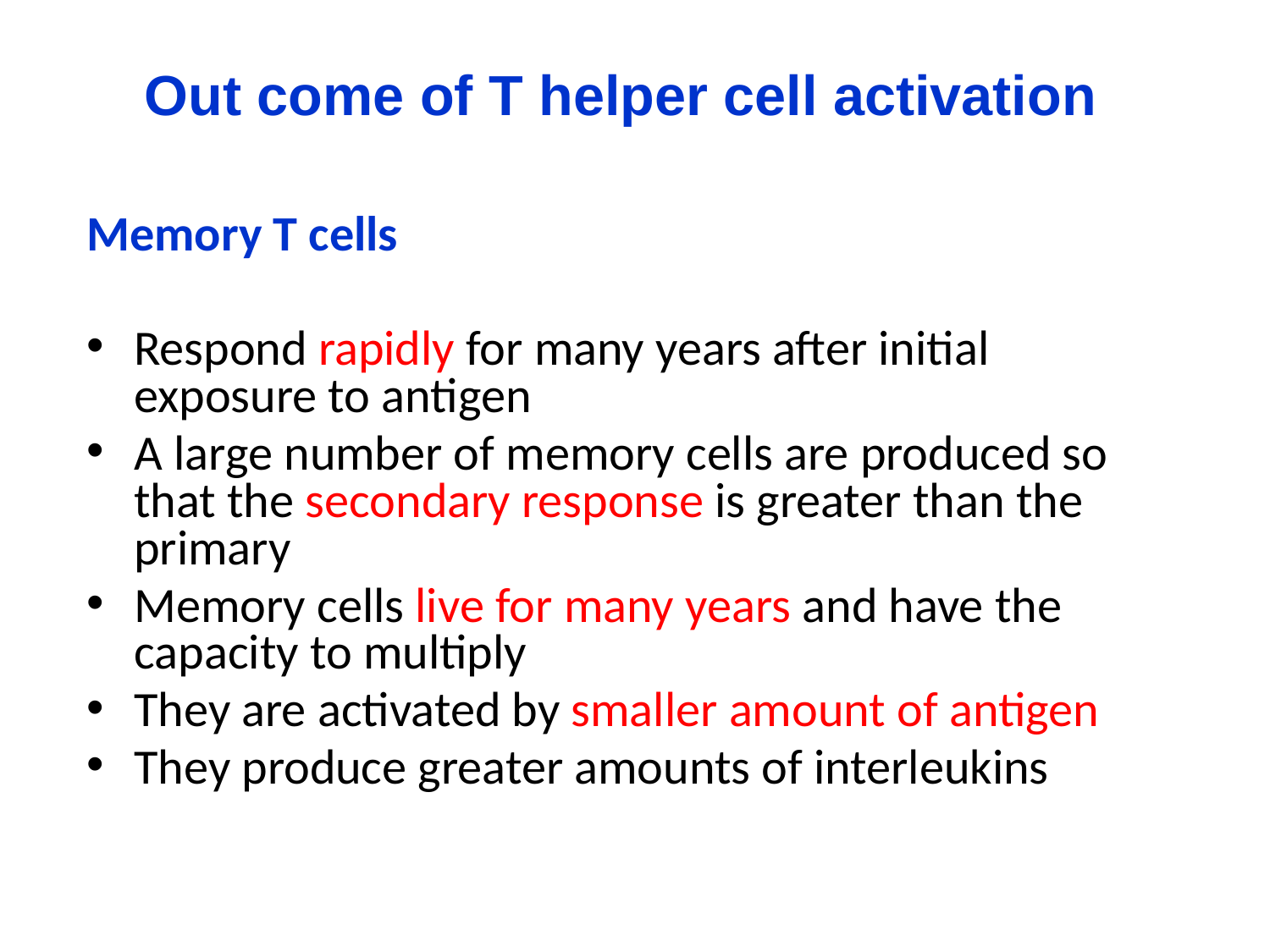

Out come of T helper cell activation

Memory T cells

Respond rapidly for many years after initial exposure to antigen
A large number of memory cells are produced so that the secondary response is greater than the primary
Memory cells live for many years and have the capacity to multiply
They are activated by smaller amount of antigen
They produce greater amounts of interleukins